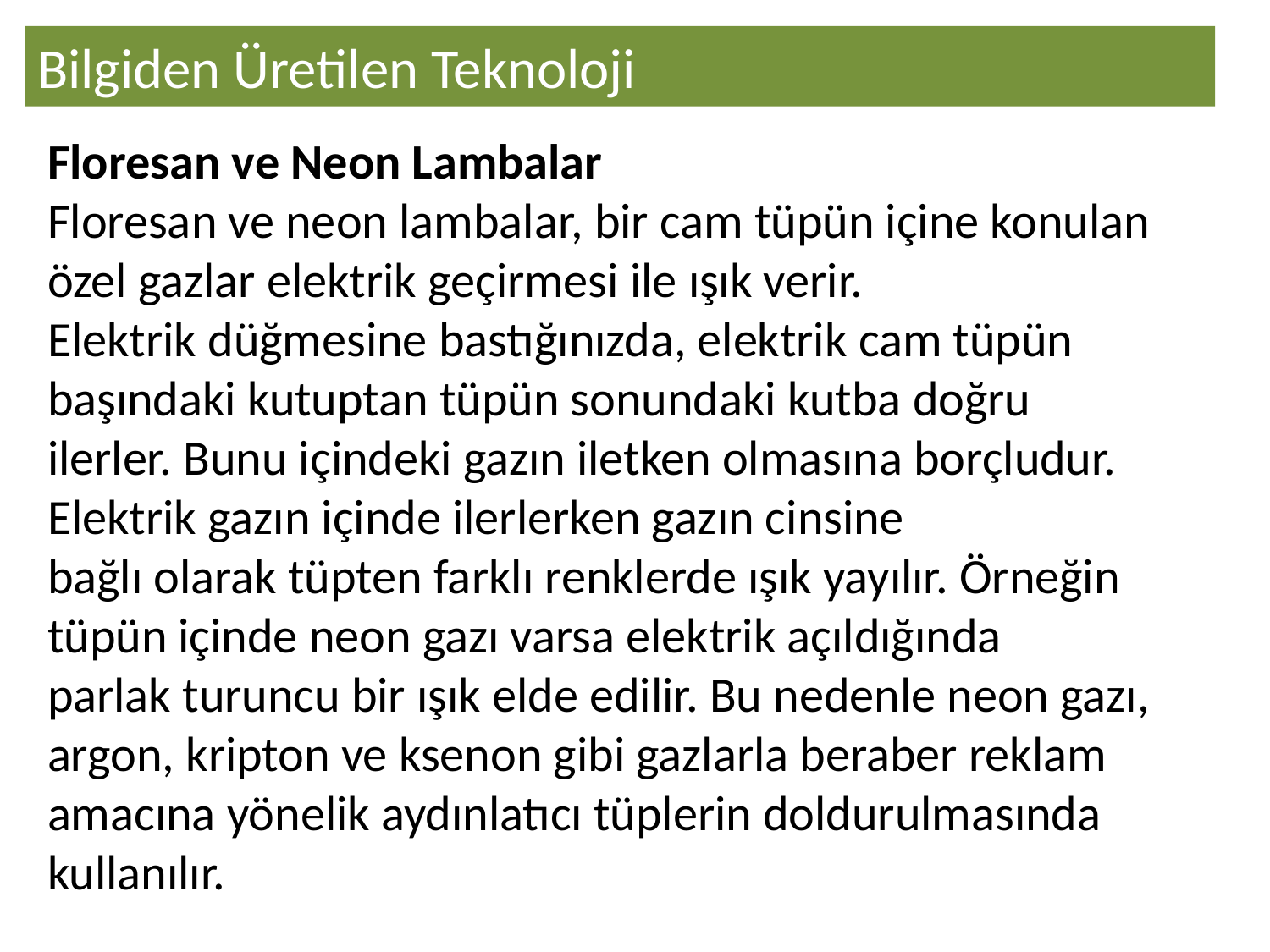

Bilgiden Üretilen Teknoloji
Floresan ve Neon Lambalar
Floresan ve neon lambalar, bir cam tüpün içine konulan özel gazlar elektrik geçirmesi ile ışık verir.
Elektrik düğmesine bastığınızda, elektrik cam tüpün başındaki kutuptan tüpün sonundaki kutba doğru
ilerler. Bunu içindeki gazın iletken olmasına borçludur. Elektrik gazın içinde ilerlerken gazın cinsine
bağlı olarak tüpten farklı renklerde ışık yayılır. Örneğin tüpün içinde neon gazı varsa elektrik açıldığında
parlak turuncu bir ışık elde edilir. Bu nedenle neon gazı, argon, kripton ve ksenon gibi gazlarla beraber reklam amacına yönelik aydınlatıcı tüplerin doldurulmasında kullanılır.